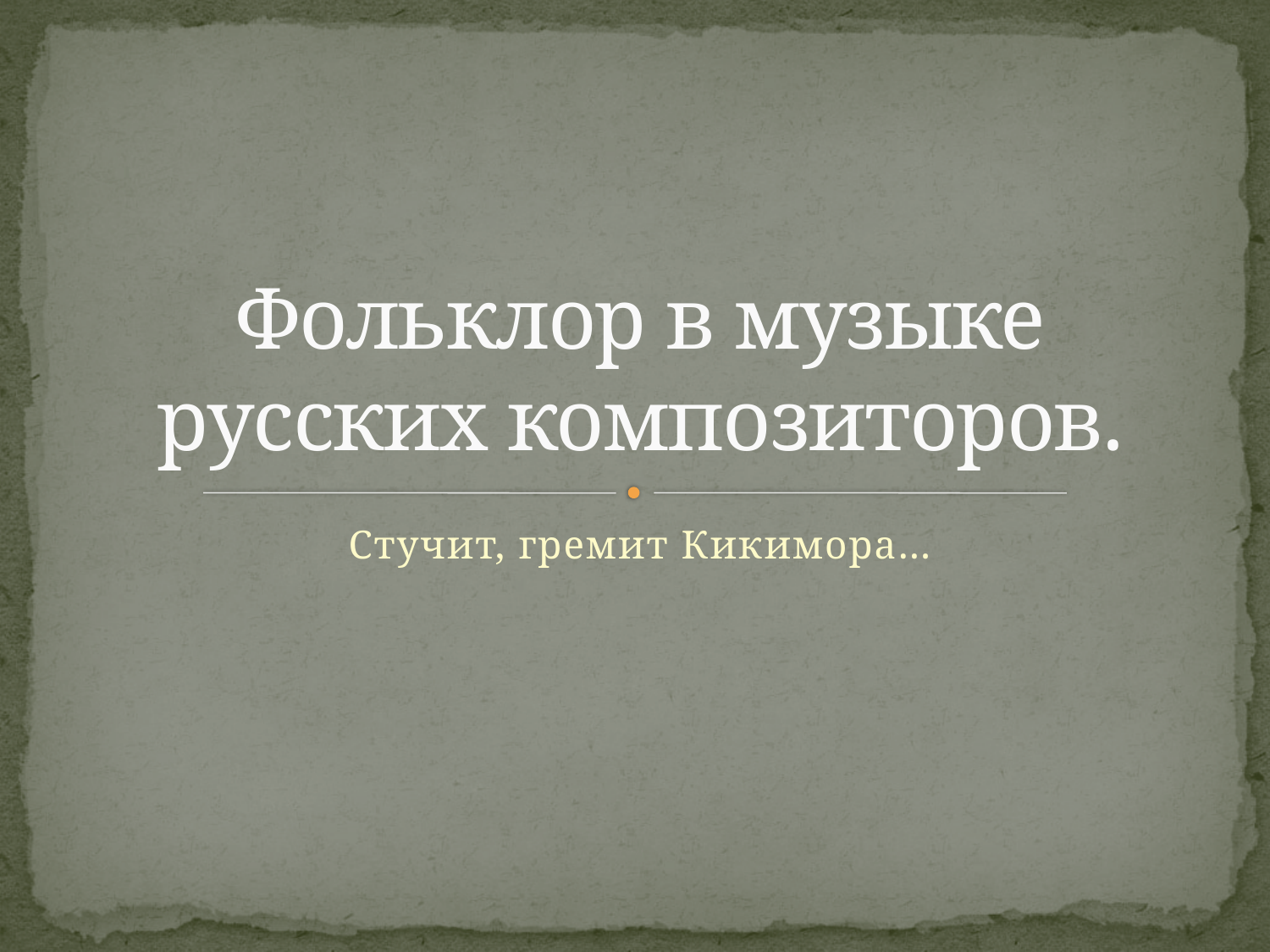

# Фольклор в музыке русских композиторов.
Стучит, гремит Кикимора…